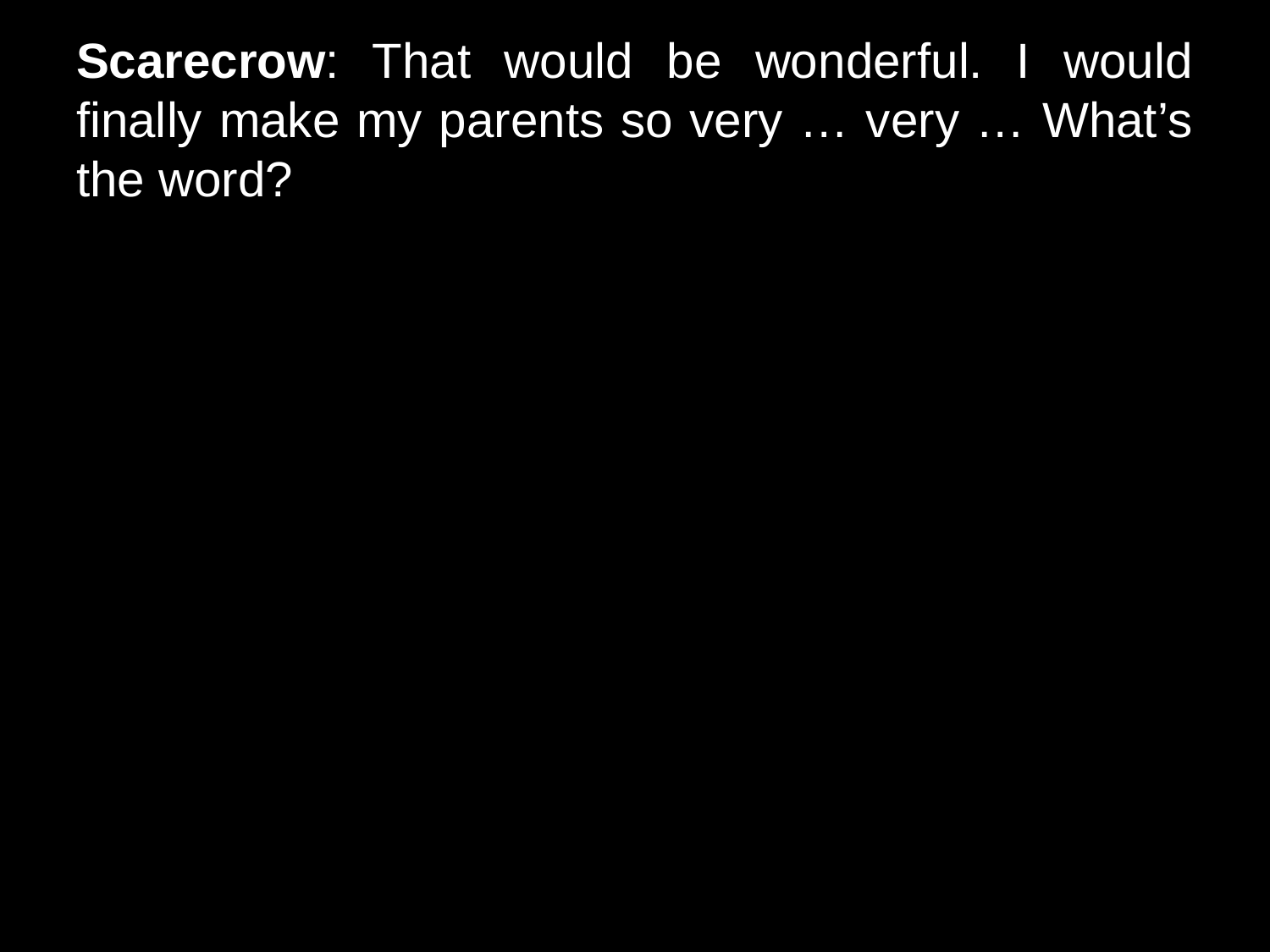

# Scarecrow: That would be wonderful. I would finally make my parents so very … very … What’s the word?